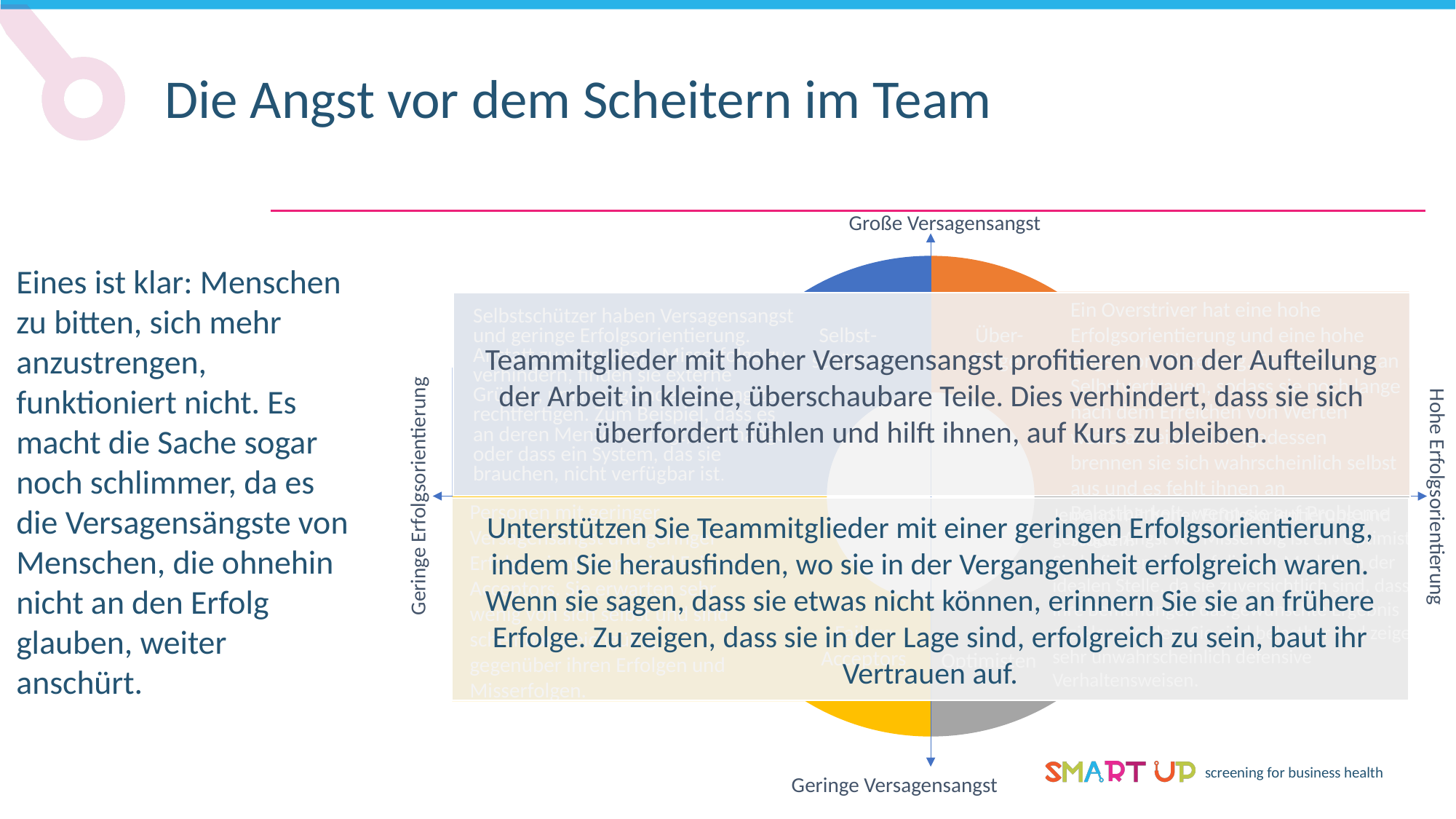

Die Angst vor dem Scheitern im Team
Große Versagensangst

Eines ist klar: Menschen zu bitten, sich mehr anzustrengen, funktioniert nicht. Es macht die Sache sogar noch schlimmer, da es die Versagensängste von Menschen, die ohnehin nicht an den Erfolg glauben, weiter anschürt.

Teammitglieder mit hoher Versagensangst profitieren von der Aufteilung der Arbeit in kleine, überschaubare Teile. Dies verhindert, dass sie sich überfordert fühlen und hilft ihnen, auf Kurs zu bleiben.
Ein Overstriver hat eine hohe Erfolgsorientierung und eine hohe Angst vor Misserfolg. Es fehlt ihnen an Selbstvertrauen, sodass sie noch lange nach dem Erreichen von Werten weiterarbeiten. Infolgedessen brennen sie sich wahrscheinlich selbst aus und es fehlt ihnen an Belastbarkeit, wenn sie auf Probleme stoßen.
Selbstschützer haben Versagensangst und geringe Erfolgsorientierung. Anstatt zu versuchen, Misserfolge zu verhindern, finden sie externe Gründe, um mangelnde Leistung zu rechtfertigen. Zum Beispiel, dass es an deren Menschen liegt, Zeitmangel oder dass ein System, das sie brauchen, nicht verfügbar ist.
Selbst-
schützer
Über-
flieger
Geringe Erfolgsorientierung
Hohe Erfolgsorientierung

Personen mit geringer Versagensangst und geringer Erfolgsorientierung sind Failure Acceptors. Sie erwarten sehr wenig von sich selbst und sind scheinbar gleichgültig gegenüber ihren Erfolgen und Misserfolgen.

Unterstützen Sie Teammitglieder mit einer geringen Erfolgsorientierung, indem Sie herausfinden, wo sie in der Vergangenheit erfolgreich waren. Wenn sie sagen, dass sie etwas nicht können, erinnern Sie sie an frühere Erfolge. Zu zeigen, dass sie in der Lage sind, erfolgreich zu sein, baut ihr Vertrauen auf.
Jemand mit hoher Erfolgsorientierung und geringer Angst vor Misserfolg ist ein Optimist. Sie befinden sich auf diesem Modell an der idealen Stelle, da sie zuversichtlich sind, dass ihre Bemühungen das gewünschte Ergebnis erzielen werden. Sie sind belastbar und zeigen sehr unwahrscheinlich defensive Verhaltensweisen.
Failure
Acceptors
Optimisten
Geringe Versagensangst